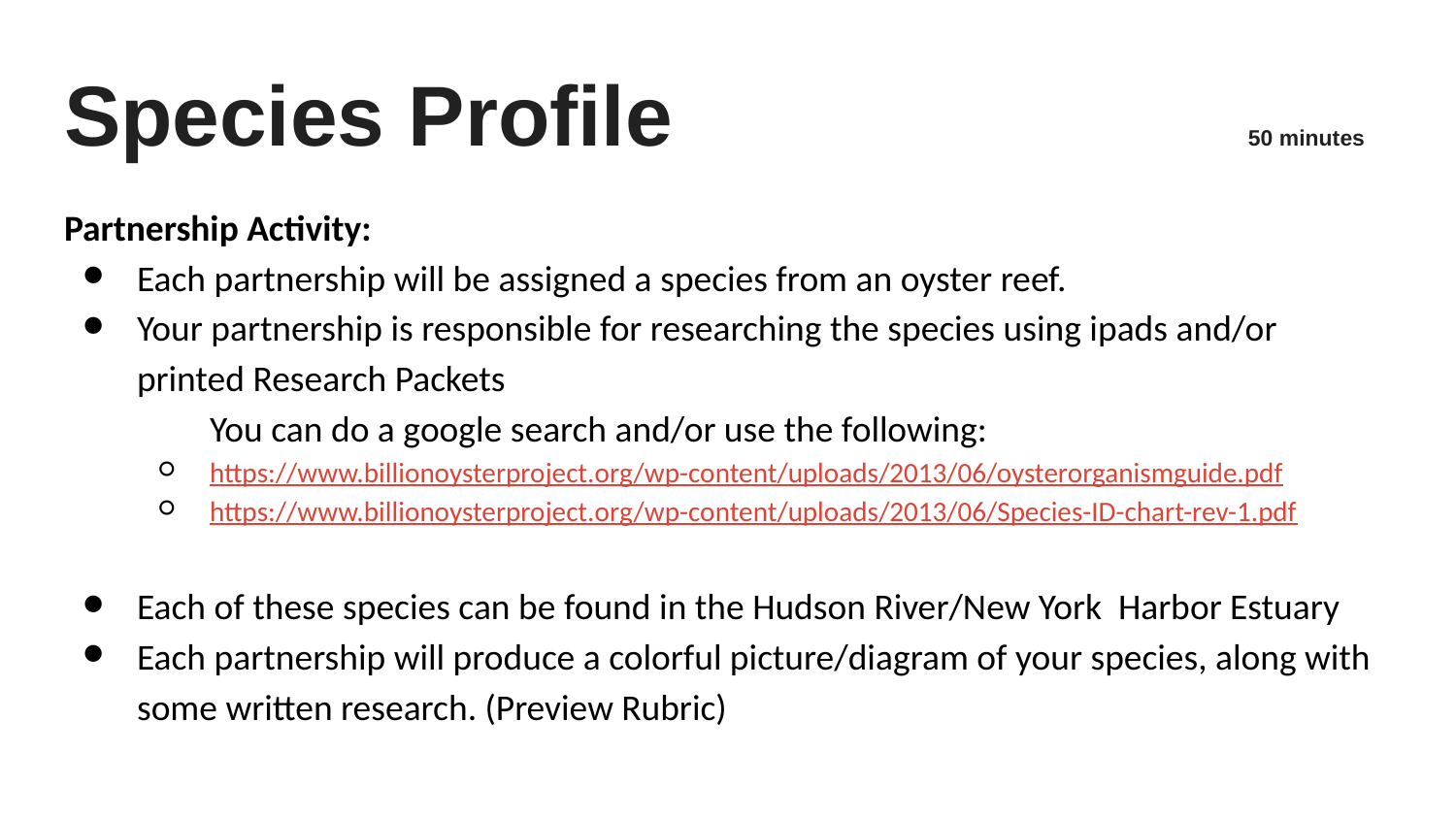

# Species Profile			       50 minutes
Partnership Activity:
Each partnership will be assigned a species from an oyster reef.
Your partnership is responsible for researching the species using ipads and/or printed Research Packets
You can do a google search and/or use the following:
https://www.billionoysterproject.org/wp-content/uploads/2013/06/oysterorganismguide.pdf
https://www.billionoysterproject.org/wp-content/uploads/2013/06/Species-ID-chart-rev-1.pdf

Each of these species can be found in the Hudson River/New York  Harbor Estuary
Each partnership will produce a colorful picture/diagram of your species, along with some written research. (Preview Rubric)